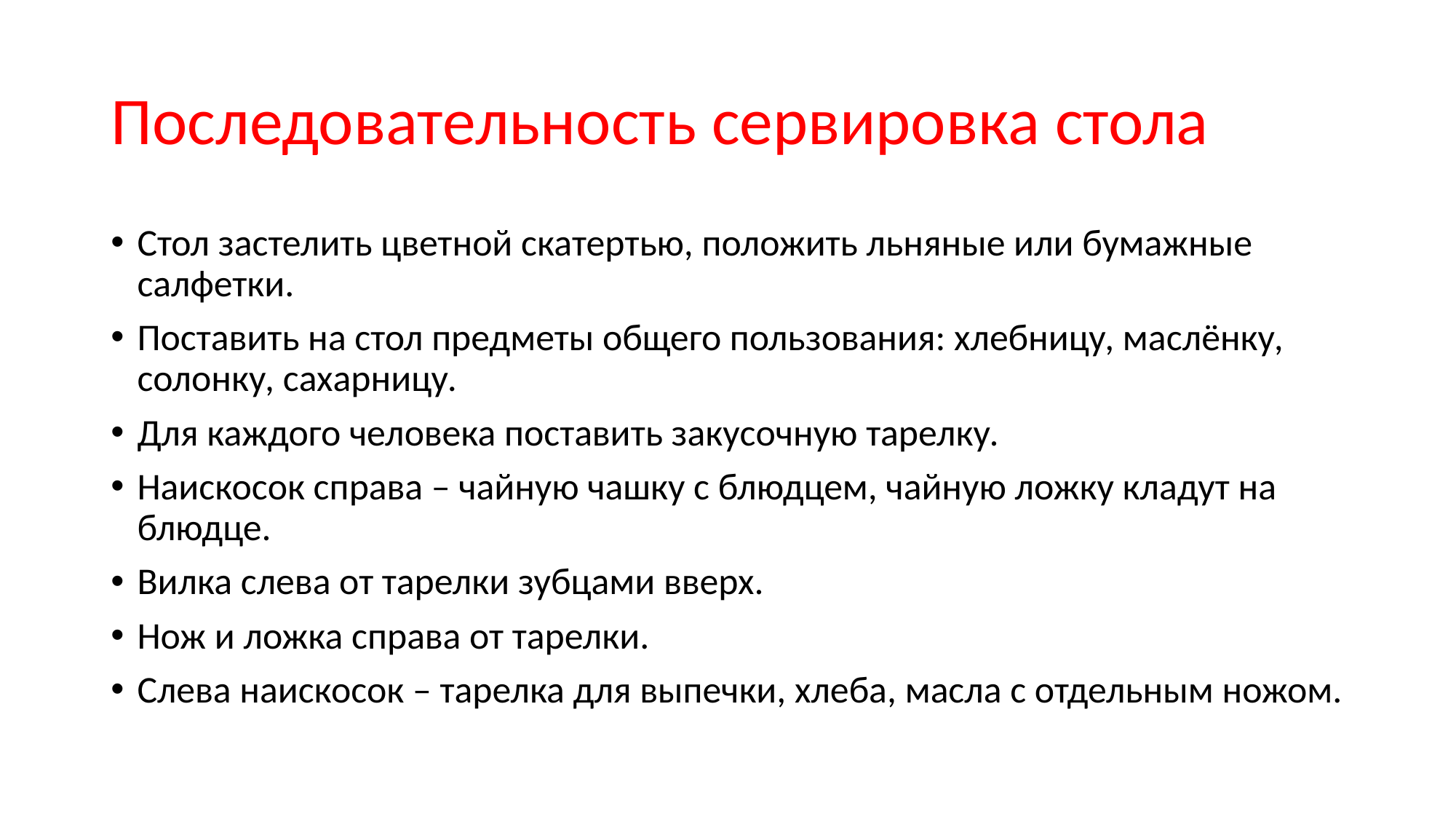

# Последовательность сервировка стола
Стол застелить цветной скатертью, положить льняные или бумажные салфетки.
Поставить на стол предметы общего пользования: хлебницу, маслёнку, солонку, сахарницу.
Для каждого человека поставить закусочную тарелку.
Наискосок справа – чайную чашку с блюдцем, чайную ложку кладут на блюдце.
Вилка слева от тарелки зубцами вверх.
Нож и ложка справа от тарелки.
Слева наискосок – тарелка для выпечки, хлеба, масла с отдельным ножом.